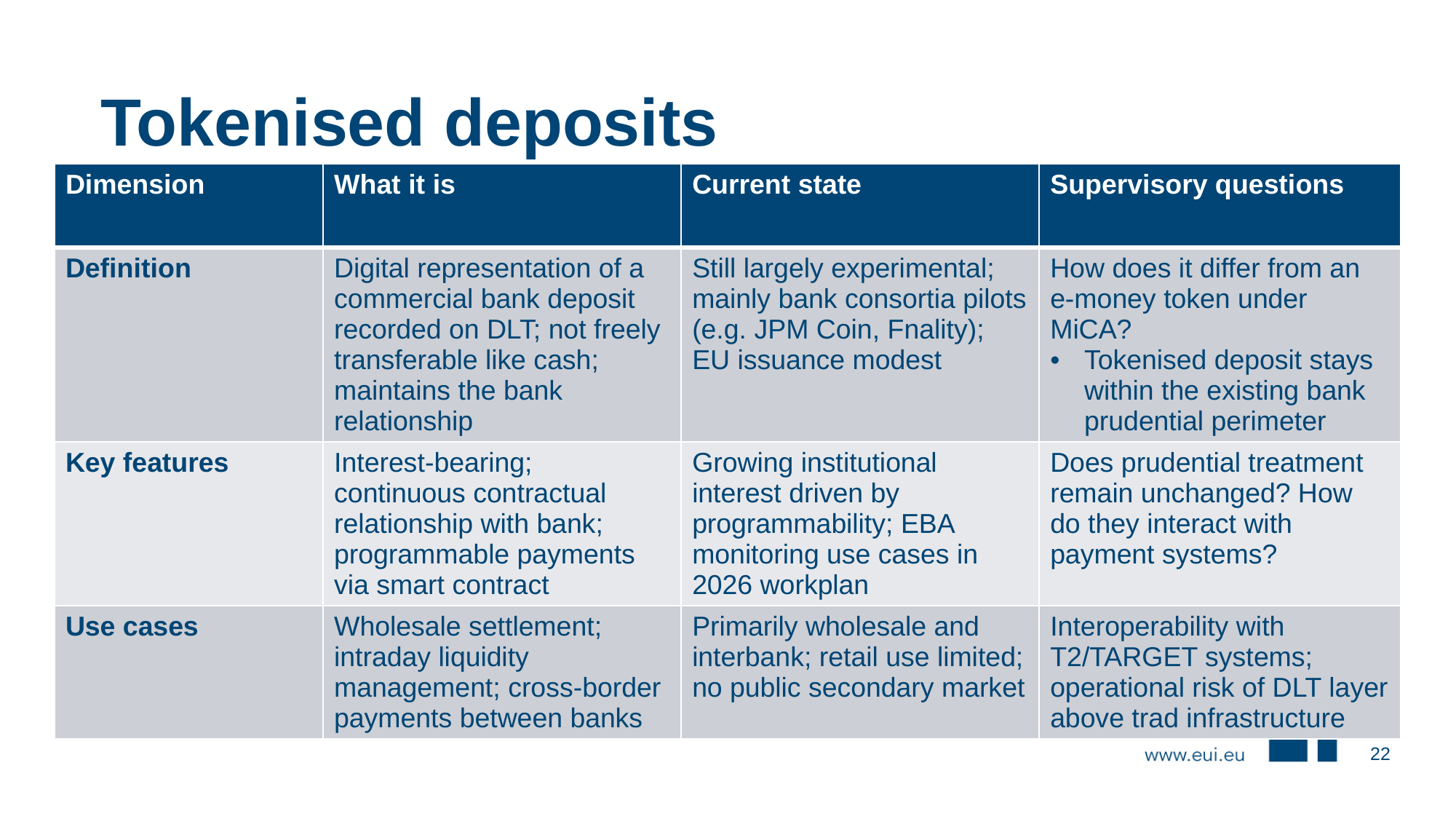

# Tokenised deposits
| Dimension | What it is | Current state | Supervisory questions |
| --- | --- | --- | --- |
| Definition | Digital representation of a commercial bank deposit recorded on DLT; not freely transferable like cash; maintains the bank relationship | Still largely experimental; mainly bank consortia pilots (e.g. JPM Coin, Fnality); EU issuance modest | How does it differ from an e-money token under MiCA? Tokenised deposit stays within the existing bank prudential perimeter |
| Key features | Interest-bearing; continuous contractual relationship with bank; programmable payments via smart contract | Growing institutional interest driven by programmability; EBA monitoring use cases in 2026 workplan | Does prudential treatment remain unchanged? How do they interact with payment systems? |
| Use cases | Wholesale settlement; intraday liquidity management; cross-border payments between banks | Primarily wholesale and interbank; retail use limited; no public secondary market | Interoperability with T2/TARGET systems; operational risk of DLT layer above trad infrastructure |
22